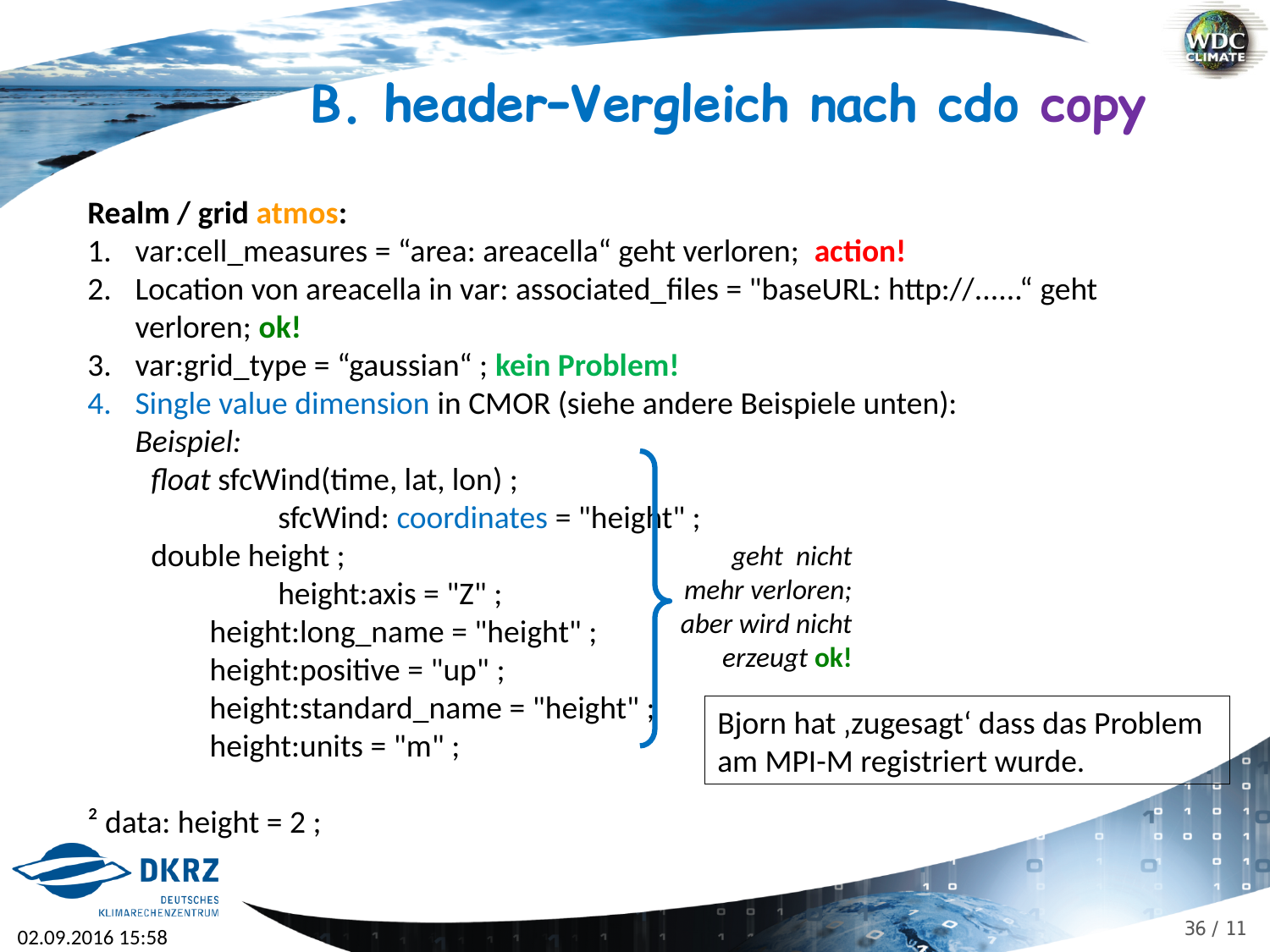

B. header–Vergleich nach cdo copy
Realm / grid atmos:
var:cell_measures = “area: areacella“ geht verloren;  action!
Location von areacella in var: associated_files = "baseURL: http://......“ geht verloren; ok!
var:grid_type = “gaussian“ ; kein Problem!
Single value dimension in CMOR (siehe andere Beispiele unten):
Beispiel:
float sfcWind(time, lat, lon) ;
	sfcWind: coordinates = "height" ;
double height ;
	height:axis = "Z" ;
                 height:long_name = "height" ;
                 height:positive = "up" ;
                 height:standard_name = "height" ;
                 height:units = "m" ;

² data: height = 2 ;

geht  nicht mehr verloren; aber wird nicht erzeugt ok!
Bjorn hat ‚zugesagt‘ dass das Problem am MPI-M registriert wurde.